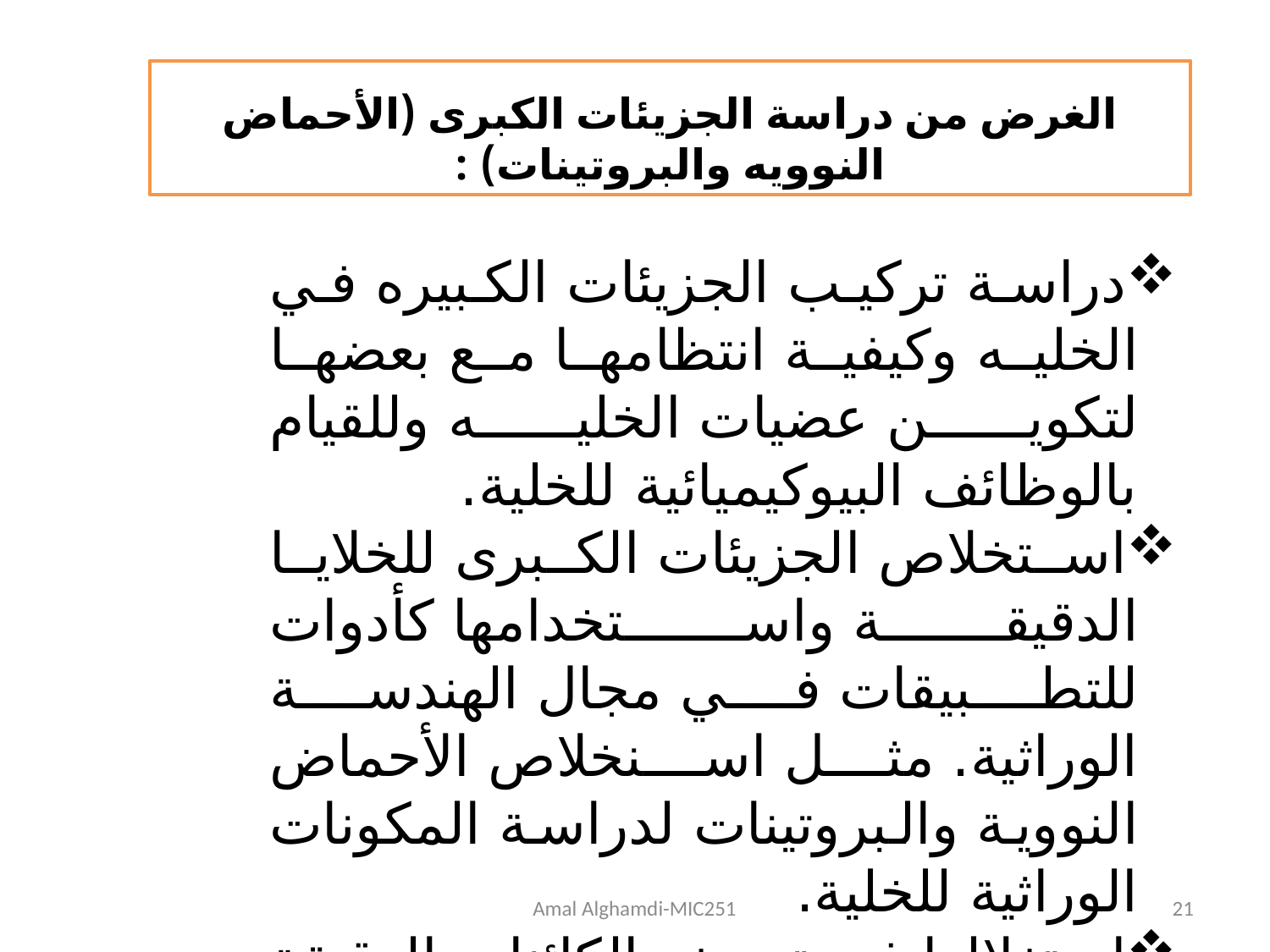

الغرض من دراسة الجزيئات الكبرى (الأحماض النوويه والبروتينات) :
دراسة تركيب الجزيئات الكبيره في الخليه وكيفية انتظامها مع بعضها لتكوين عضيات الخليه وللقيام بالوظائف البيوكيميائية للخلية.
استخلاص الجزيئات الكبرى للخلايا الدقيقة واستخدامها كأدوات للتطبيقات في مجال الهندسة الوراثية. مثل اسنخلاص الأحماض النووية والبروتينات لدراسة المكونات الوراثية للخلية.
استغلالها في تعريف الكائنات الدقيقة وتصنيفها وراثياً.
استخدام البروتينات الخلوية والإنزيمية في الصناعه.
الكشف عن وجود الطفرات.

Amal Alghamdi-MIC251
21